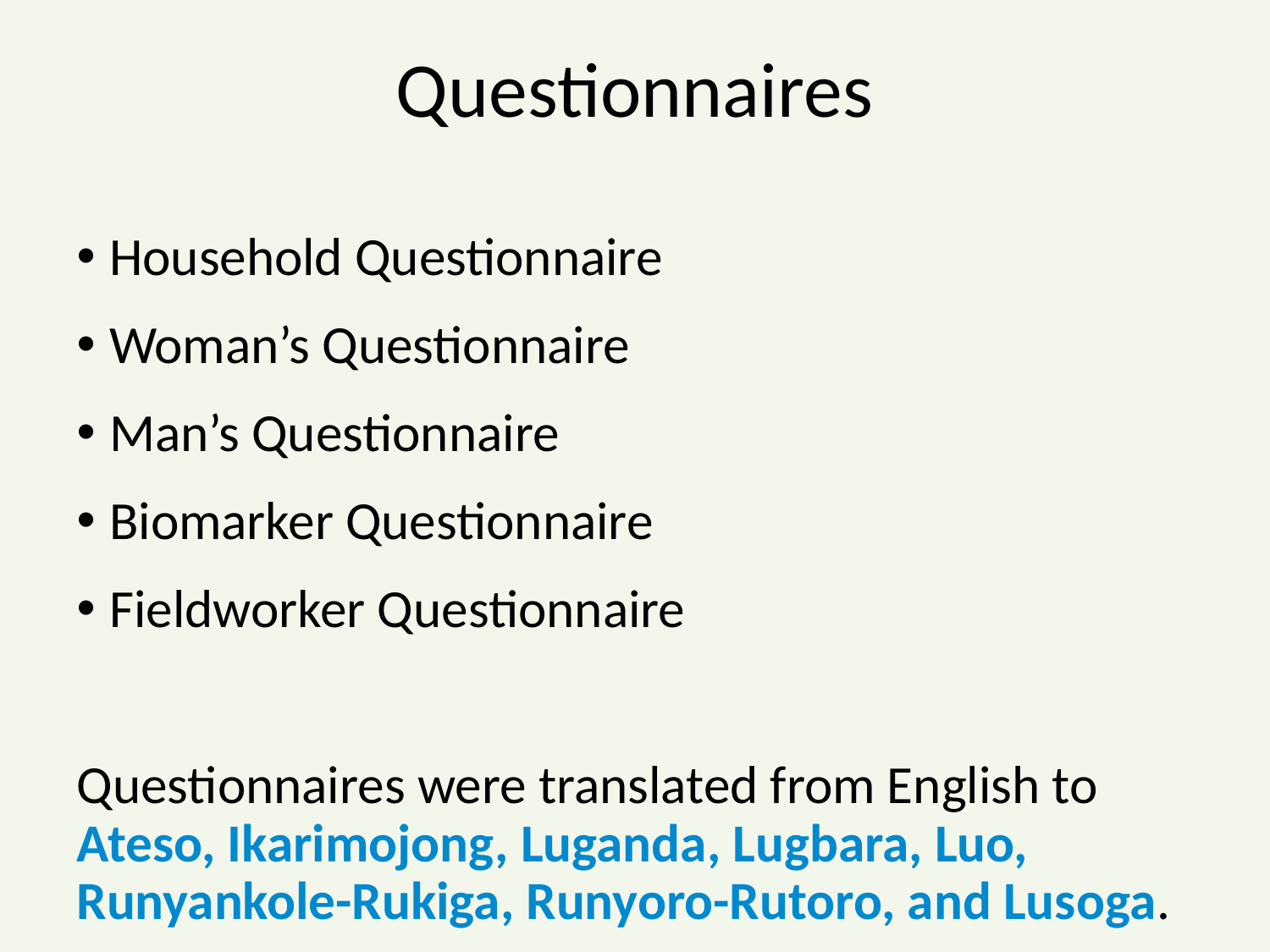

# Questionnaires
Household Questionnaire
Woman’s Questionnaire
Man’s Questionnaire
Biomarker Questionnaire
Fieldworker Questionnaire

Questionnaires were translated from English to Ateso, Ikarimojong, Luganda, Lugbara, Luo, Runyankole-Rukiga, Runyoro-Rutoro, and Lusoga.